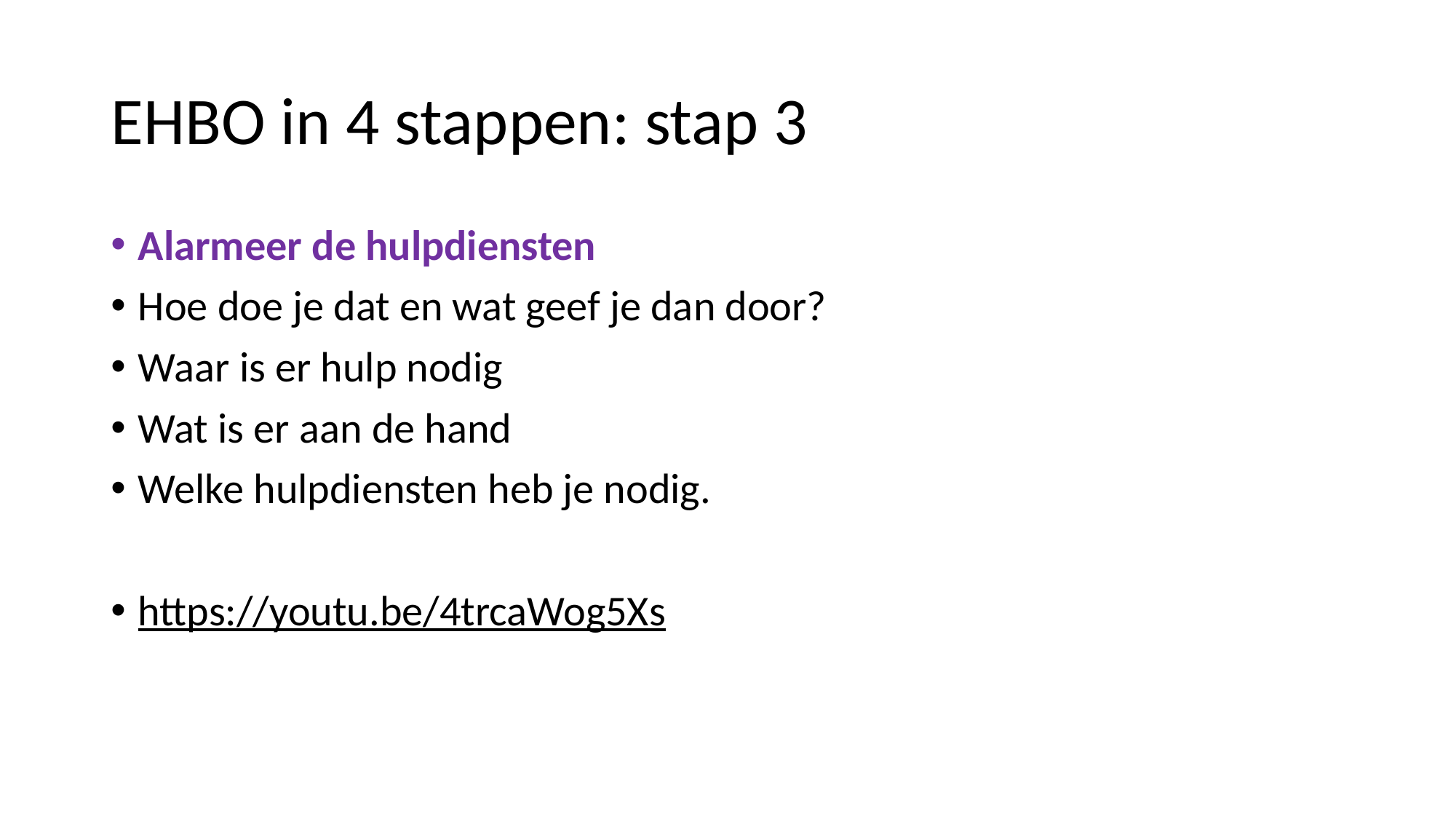

# EHBO in 4 stappen: stap 3
Alarmeer de hulpdiensten
Hoe doe je dat en wat geef je dan door?
Waar is er hulp nodig
Wat is er aan de hand
Welke hulpdiensten heb je nodig.

https://youtu.be/4trcaWog5Xs